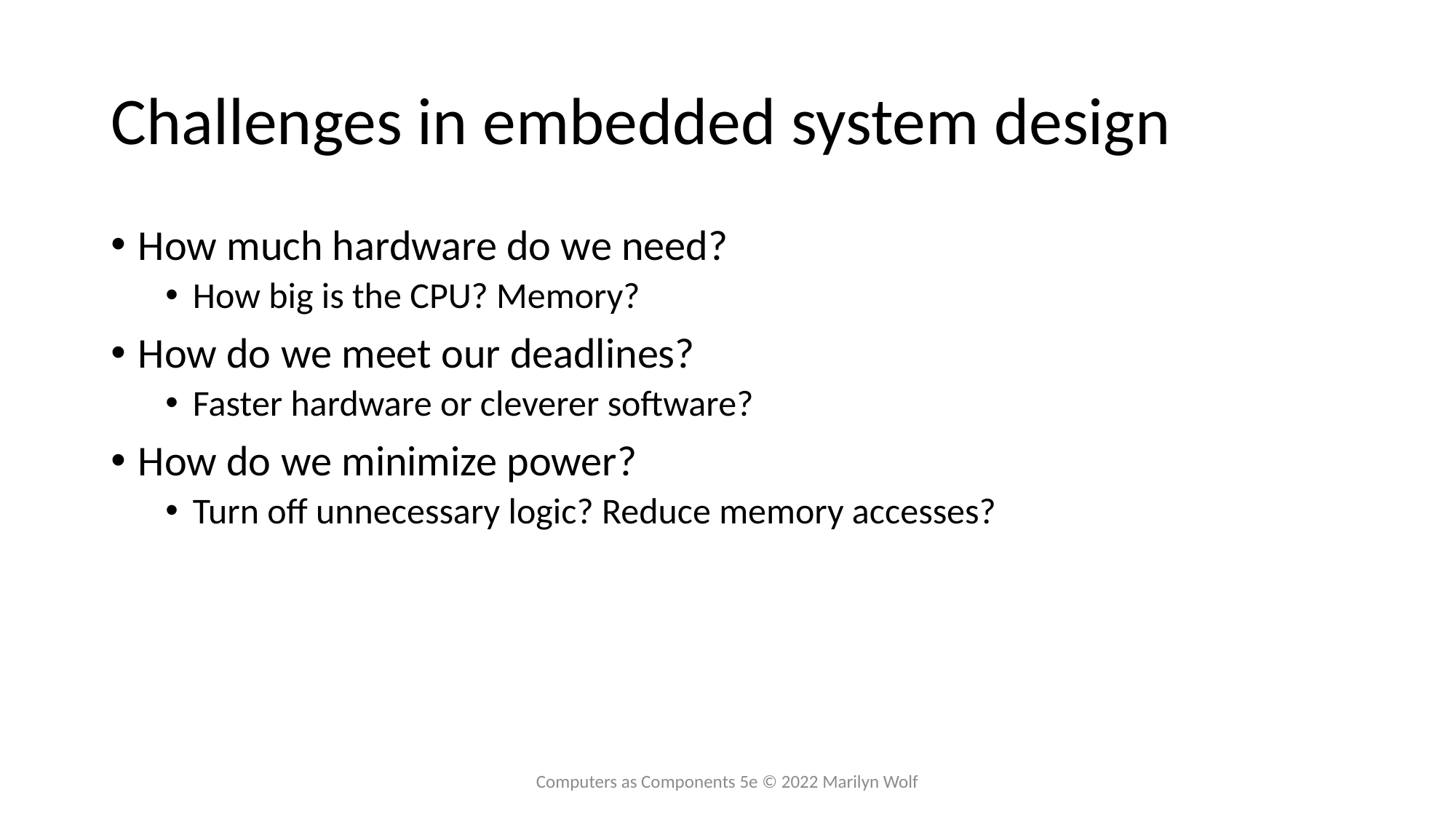

# Challenges in embedded system design
How much hardware do we need?
How big is the CPU? Memory?
How do we meet our deadlines?
Faster hardware or cleverer software?
How do we minimize power?
Turn off unnecessary logic? Reduce memory accesses?
Computers as Components 5e © 2022 Marilyn Wolf